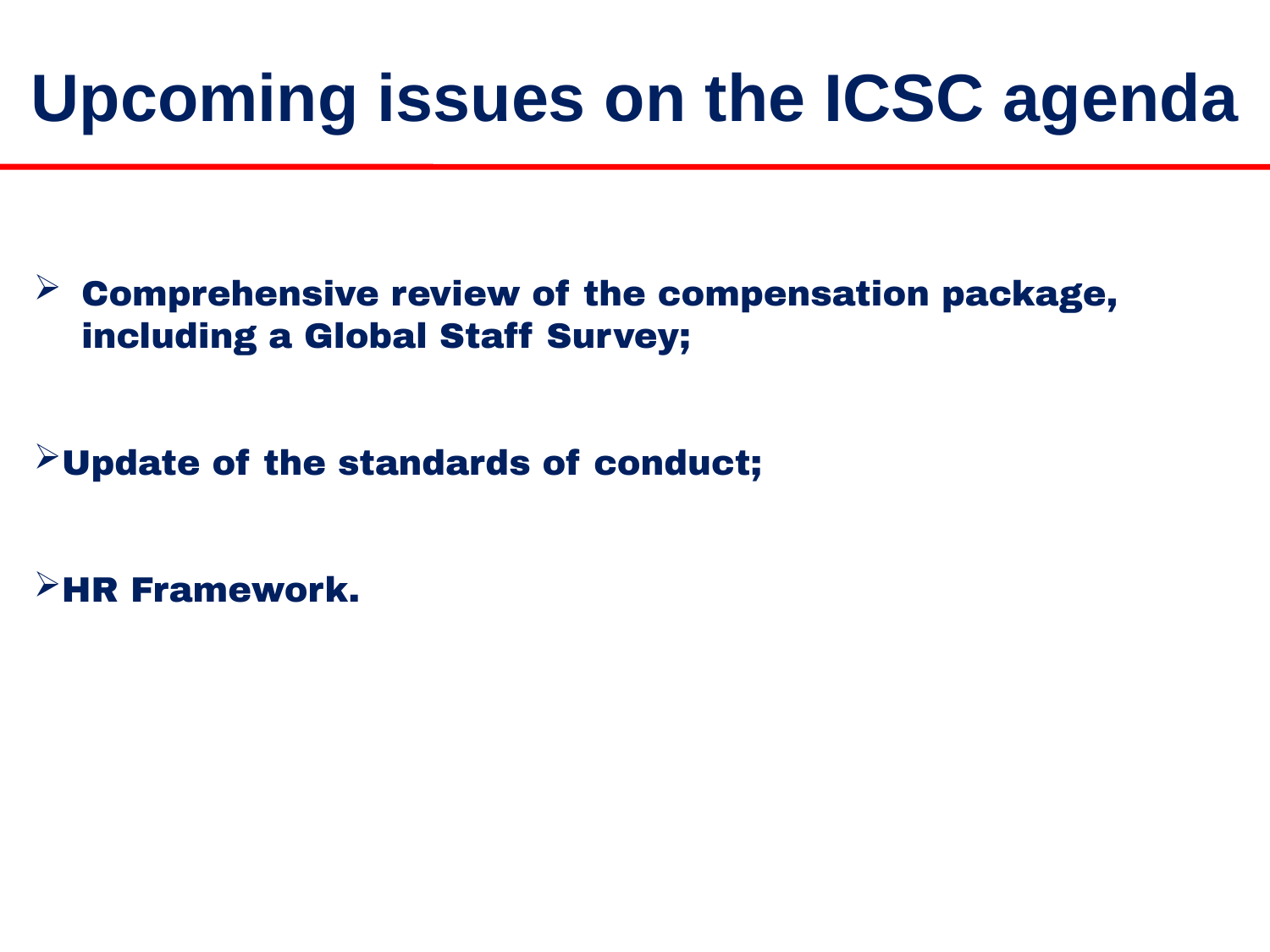

Upcoming issues on the ICSC agenda

Comprehensive review of the compensation package, including a Global Staff Survey;

Update of the standards of conduct;

HR Framework.